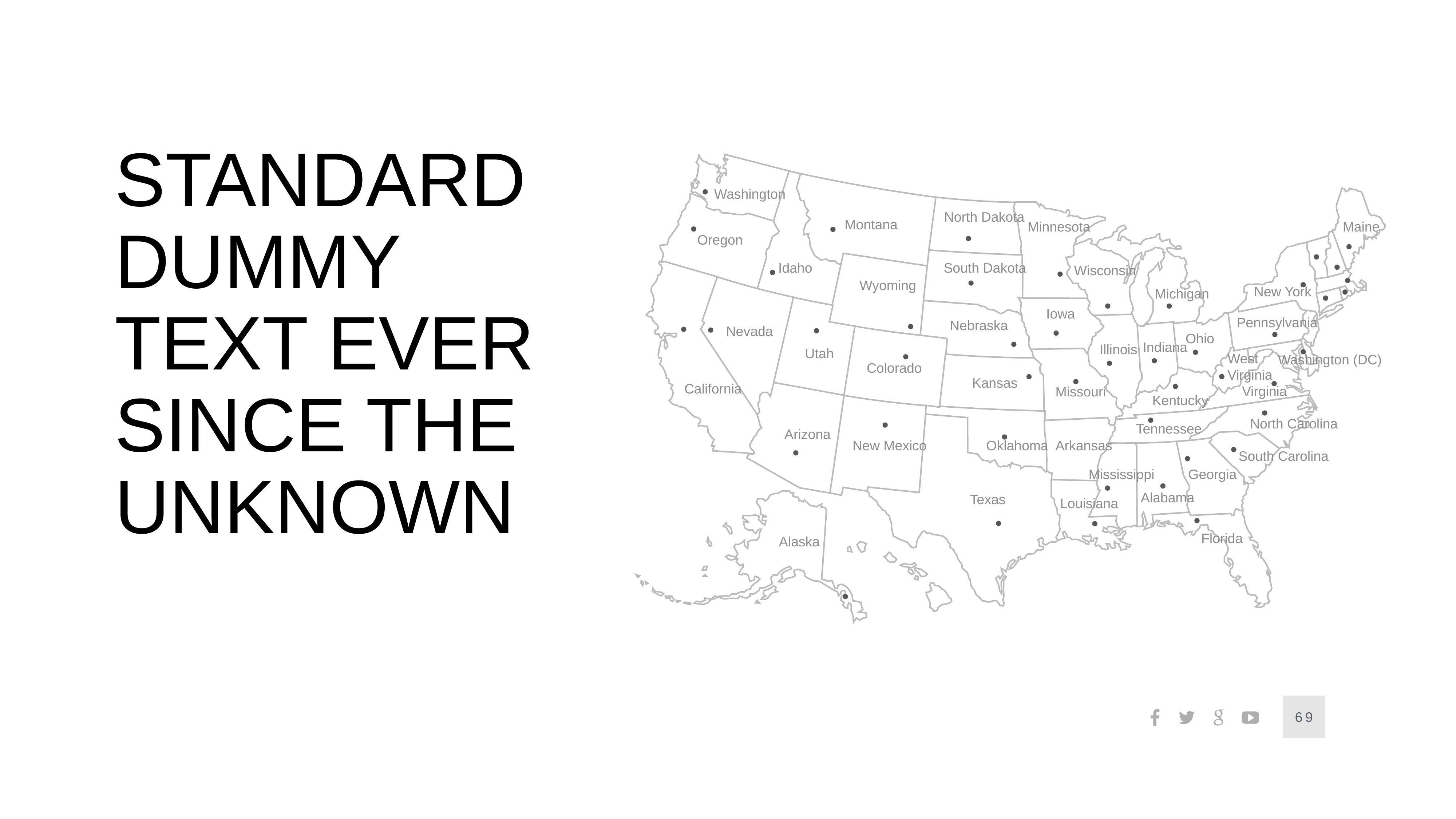

Standard dummy text ever since the unknown

Washington
North Dakota
Montana
Minnesota
Maine
Oregon
Idaho
South Dakota
Wisconsin
Wyoming
New York
Michigan
Iowa
Pennsylvania
Nebraska
Nevada
Ohio
Indiana
Illinois
Utah
West
Virginia
Washington (DC)
Colorado
Kansas
California
Virginia
Missouri
Kentucky
North Carolina
Tennessee
Arizona
New Mexico
Oklahoma
Arkansas
South Carolina
Mississippi
Georgia
Alabama
Texas
Louisiana
Florida
Alaska

69